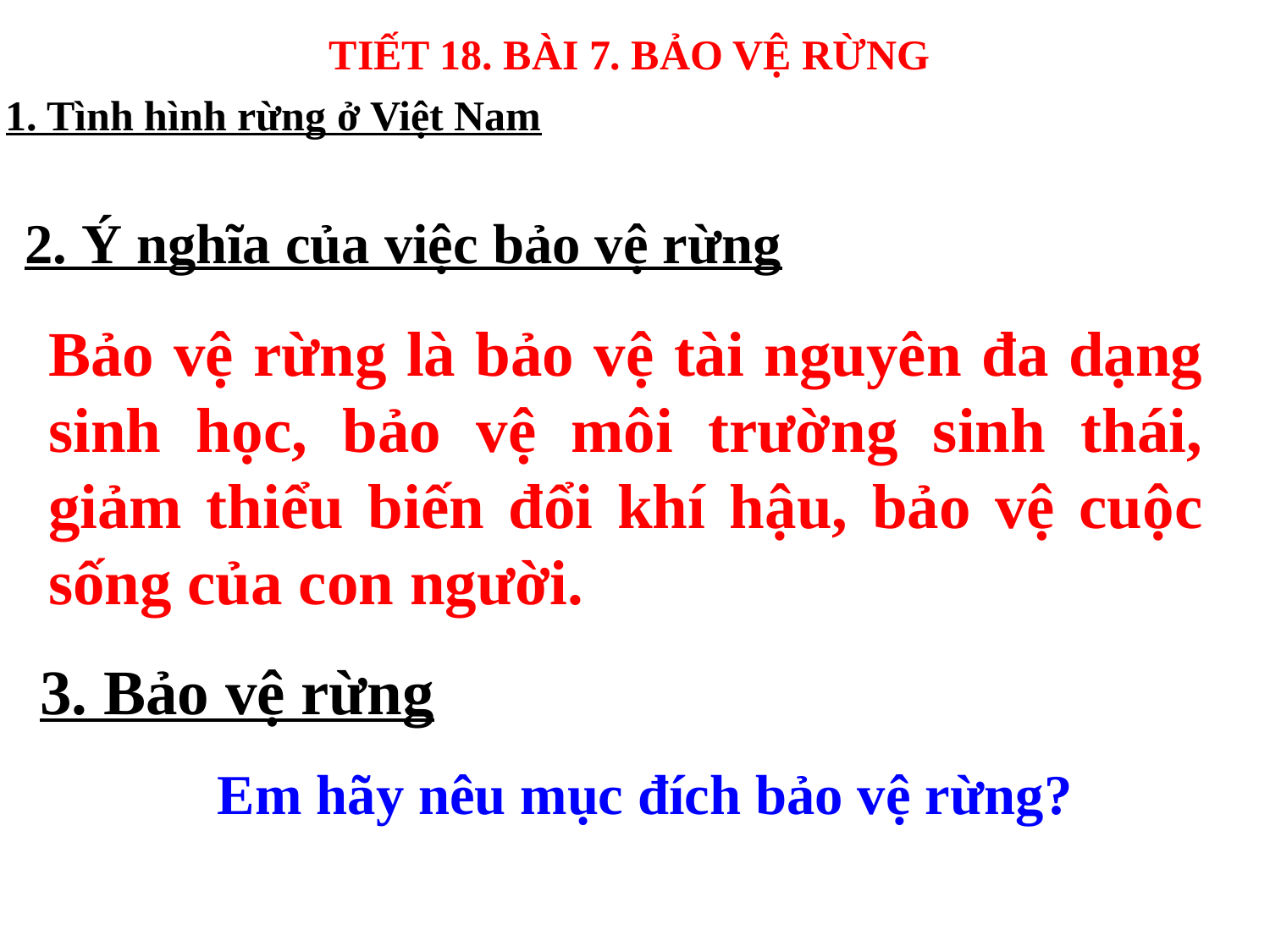

TIẾT 18. BÀI 7. BẢO VỆ RỪNG
1. Tình hình rừng ở Việt Nam
2. Ý nghĩa của việc bảo vệ rừng
Bảo vệ rừng là bảo vệ tài nguyên đa dạng sinh học, bảo vệ môi trường sinh thái, giảm thiểu biến đổi khí hậu, bảo vệ cuộc sống của con người.
3. Bảo vệ rừng
Em hãy nêu mục đích bảo vệ rừng?